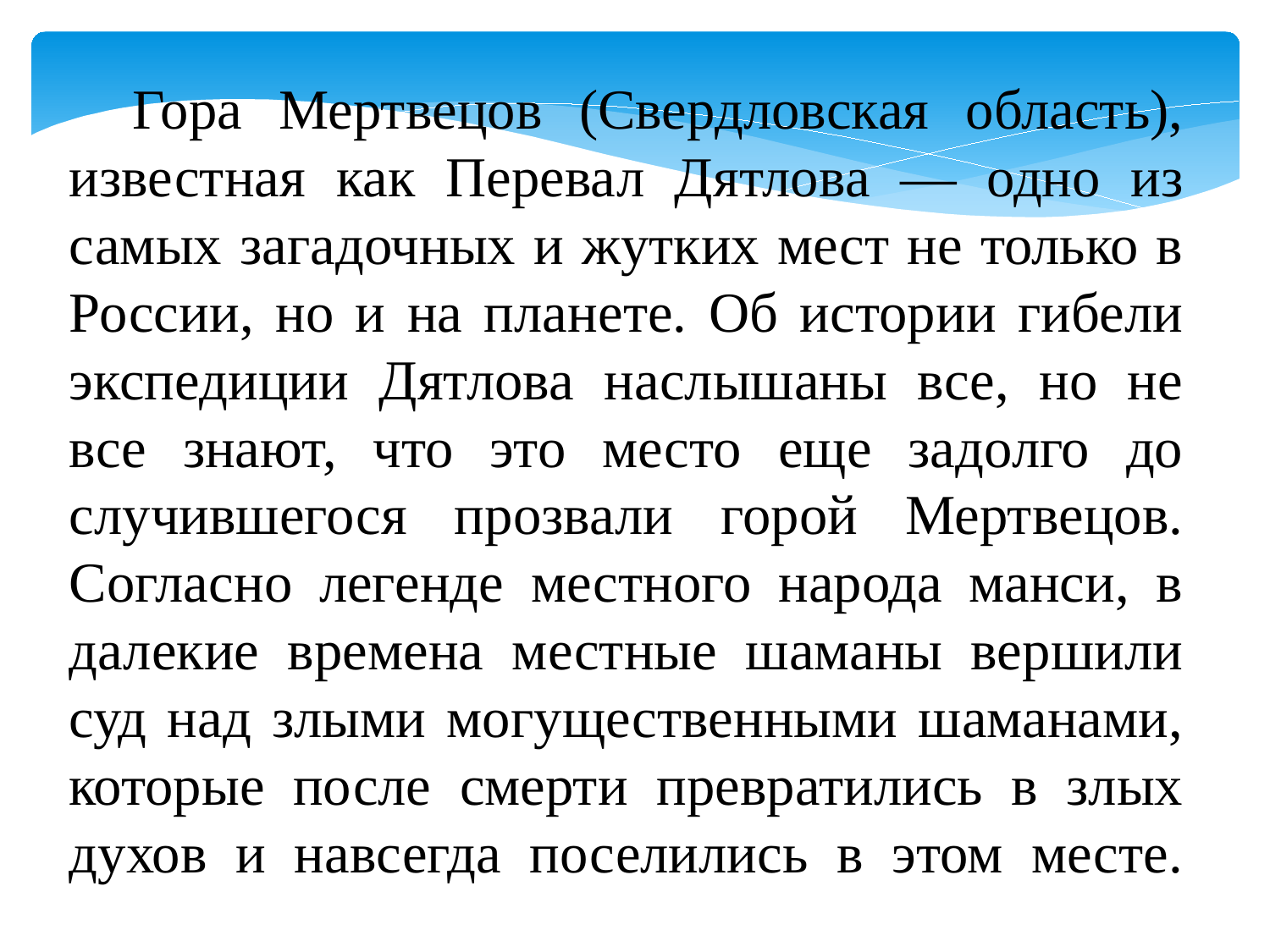

Гора Мертвецов (Свердловская область), известная как Перевал Дятлова — одно из самых загадочных и жутких мест не только в России, но и на планете. Об истории гибели экспедиции Дятлова наслышаны все, но не все знают, что это место еще задолго до случившегося прозвали горой Мертвецов. Согласно легенде местного народа манси, в далекие времена местные шаманы вершили суд над злыми могущественными шаманами, которые после смерти превратились в злых духов и навсегда поселились в этом месте.